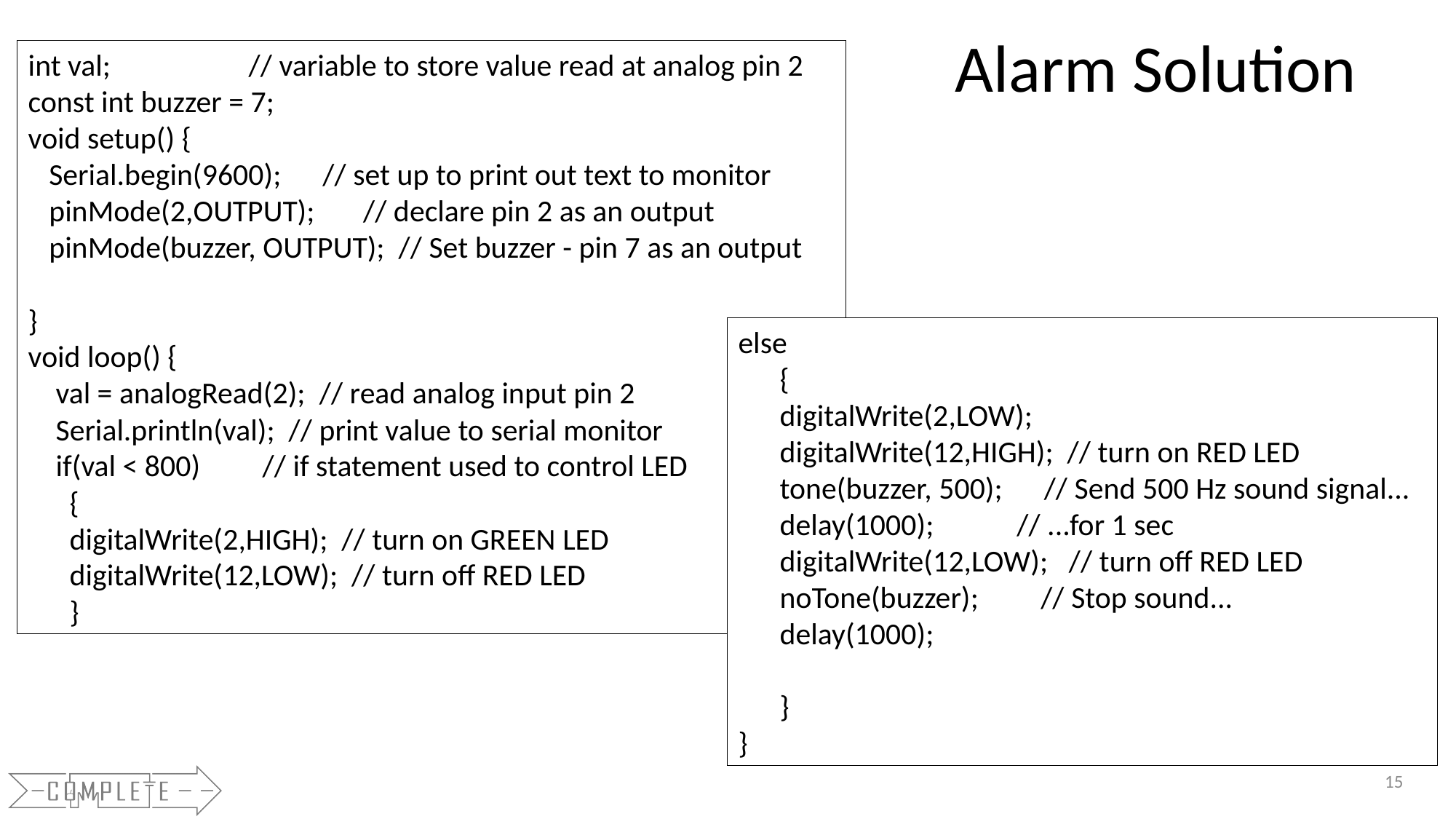

# Alarm Solution
int val;                    // variable to store value read at analog pin 2
const int buzzer = 7;
void setup() {
   Serial.begin(9600);      // set up to print out text to monitor
   pinMode(2,OUTPUT);       // declare pin 2 as an output
   pinMode(buzzer, OUTPUT);  // Set buzzer - pin 7 as an output

}
void loop() {
    val = analogRead(2);  // read analog input pin 2
    Serial.println(val);  // print value to serial monitor
    if(val < 800)         // if statement used to control LED
      {
      digitalWrite(2,HIGH);  // turn on GREEN LED
      digitalWrite(12,LOW);  // turn off RED LED
      }
else
      {
      digitalWrite(2,LOW);
      digitalWrite(12,HIGH);  // turn on RED LED
      tone(buzzer, 500);      // Send 500 Hz sound signal...
      delay(1000);            // ...for 1 sec
      digitalWrite(12,LOW);   // turn off RED LED
      noTone(buzzer);         // Stop sound...
      delay(1000);

      }
}
15